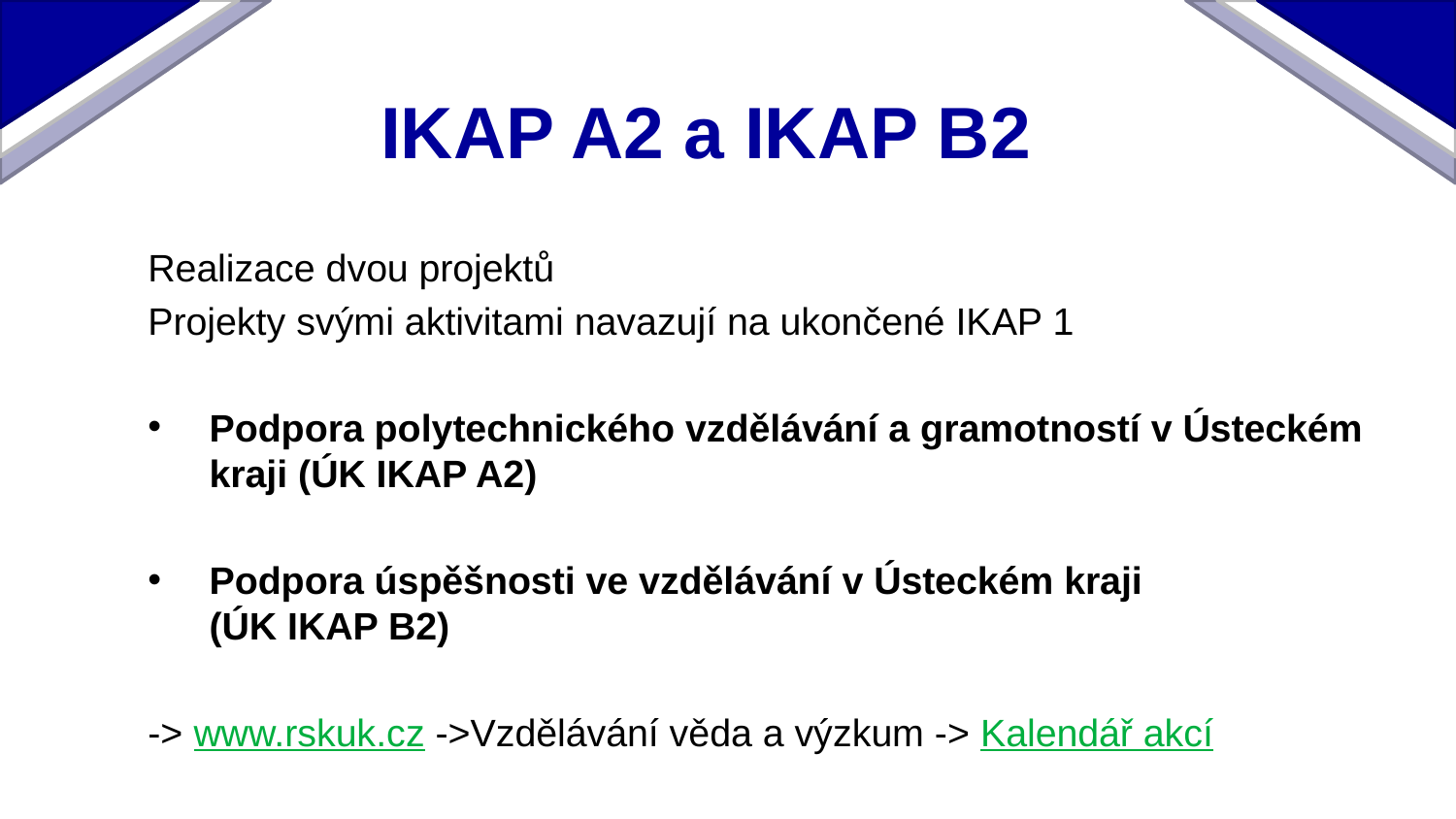

# IKAP A2 a IKAP B2
Realizace dvou projektů
Projekty svými aktivitami navazují na ukončené IKAP 1

Podpora polytechnického vzdělávání a gramotností v Ústeckém kraji (ÚK IKAP A2)

Podpora úspěšnosti ve vzdělávání v Ústeckém kraji
(ÚK IKAP B2)

-> www.rskuk.cz ->Vzdělávání věda a výzkum -> Kalendář akcí